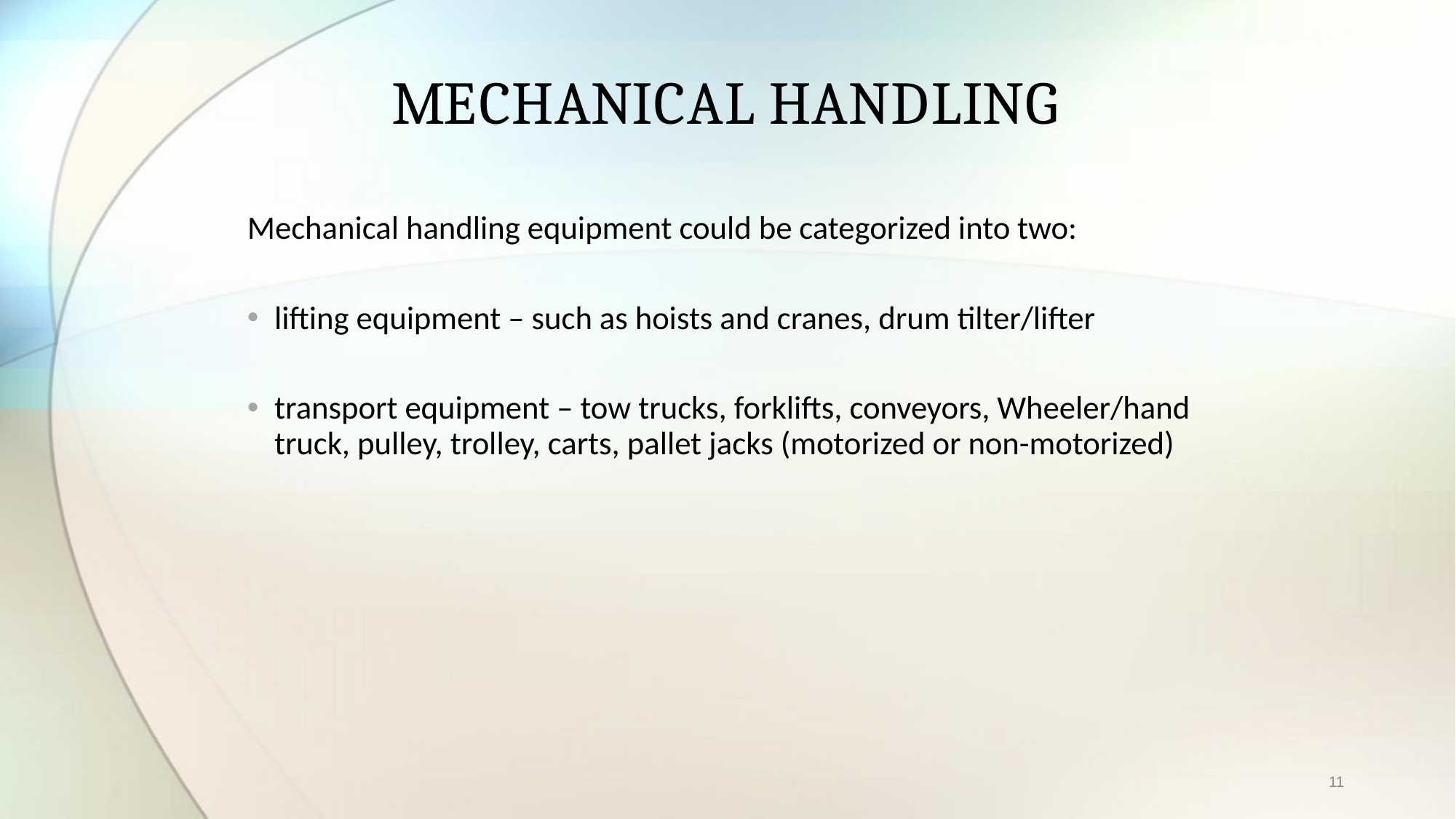

# MECHANICAL HANDLING
Mechanical handling equipment could be categorized into two:

lifting equipment – such as hoists and cranes, drum tilter/lifter

transport equipment – tow trucks, forklifts, conveyors, Wheeler/hand truck, pulley, trolley, carts, pallet jacks (motorized or non-motorized)
11